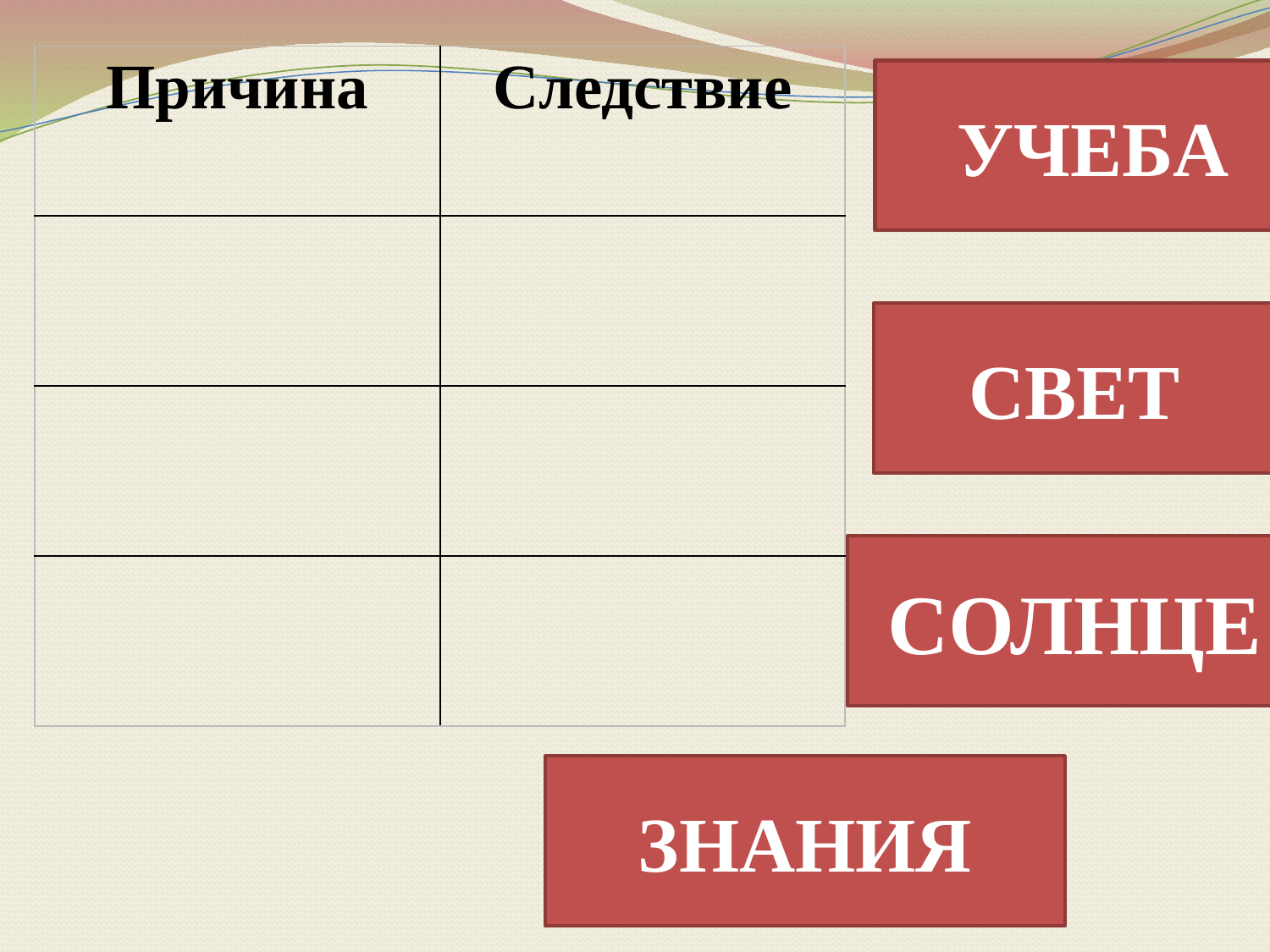

| Причина | Следствие |
| --- | --- |
|  |  |
|  |  |
|  |  |
УЧЕБА
СВЕТ
СОЛНЦЕ
ЗНАНИЯ